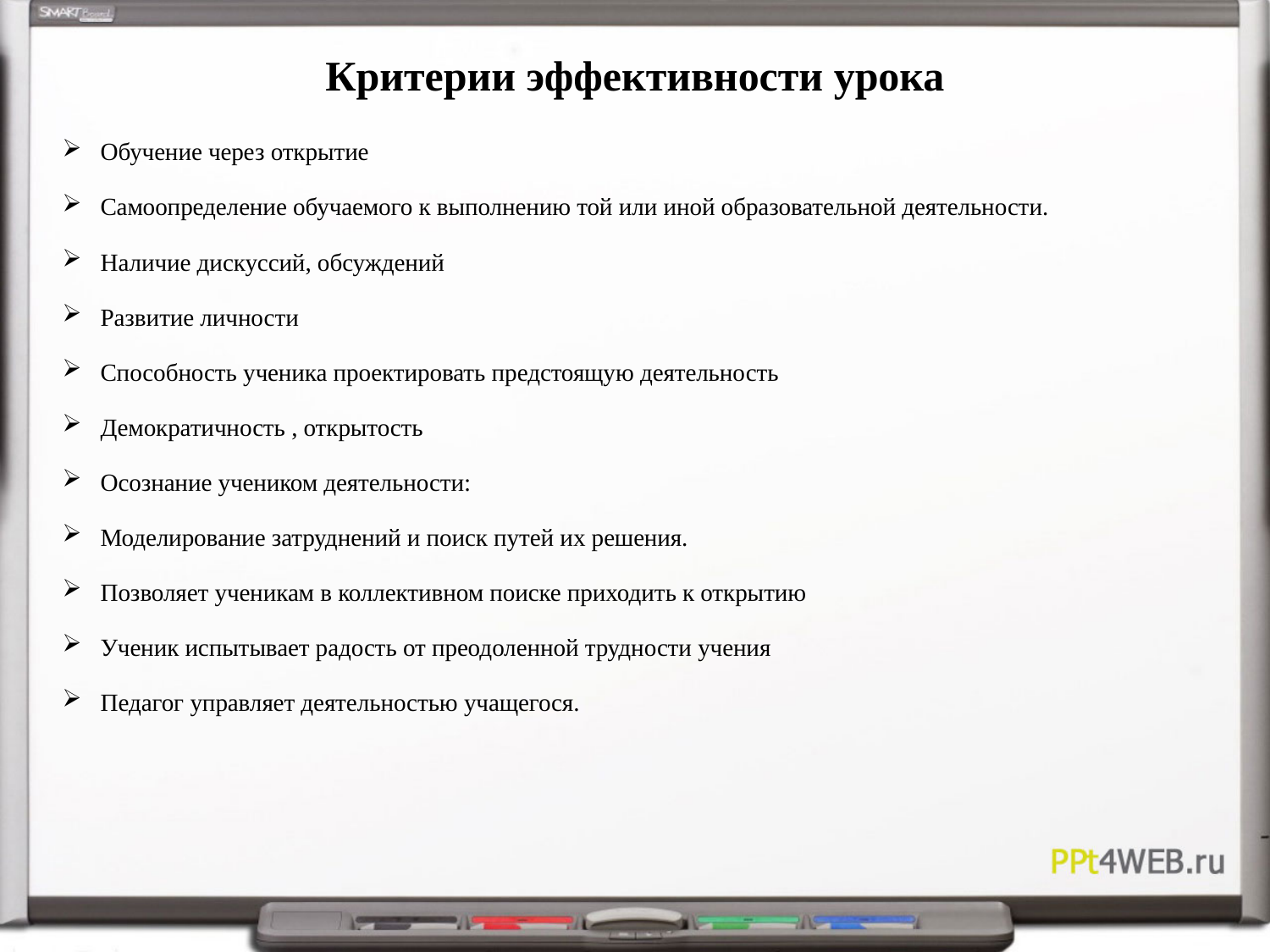

# Критерии эффективности урока
Обучение через открытие
Самоопределение обучаемого к выполнению той или иной образовательной деятельности.
Наличие дискуссий, обсуждений
Развитие личности
Способность ученика проектировать предстоящую деятельность
Демократичность , открытость
Осознание учеником деятельности:
Моделирование затруднений и поиск путей их решения.
Позволяет ученикам в коллективном поиске приходить к открытию
Ученик испытывает радость от преодоленной трудности учения
Педагог управляет деятельностью учащегося.